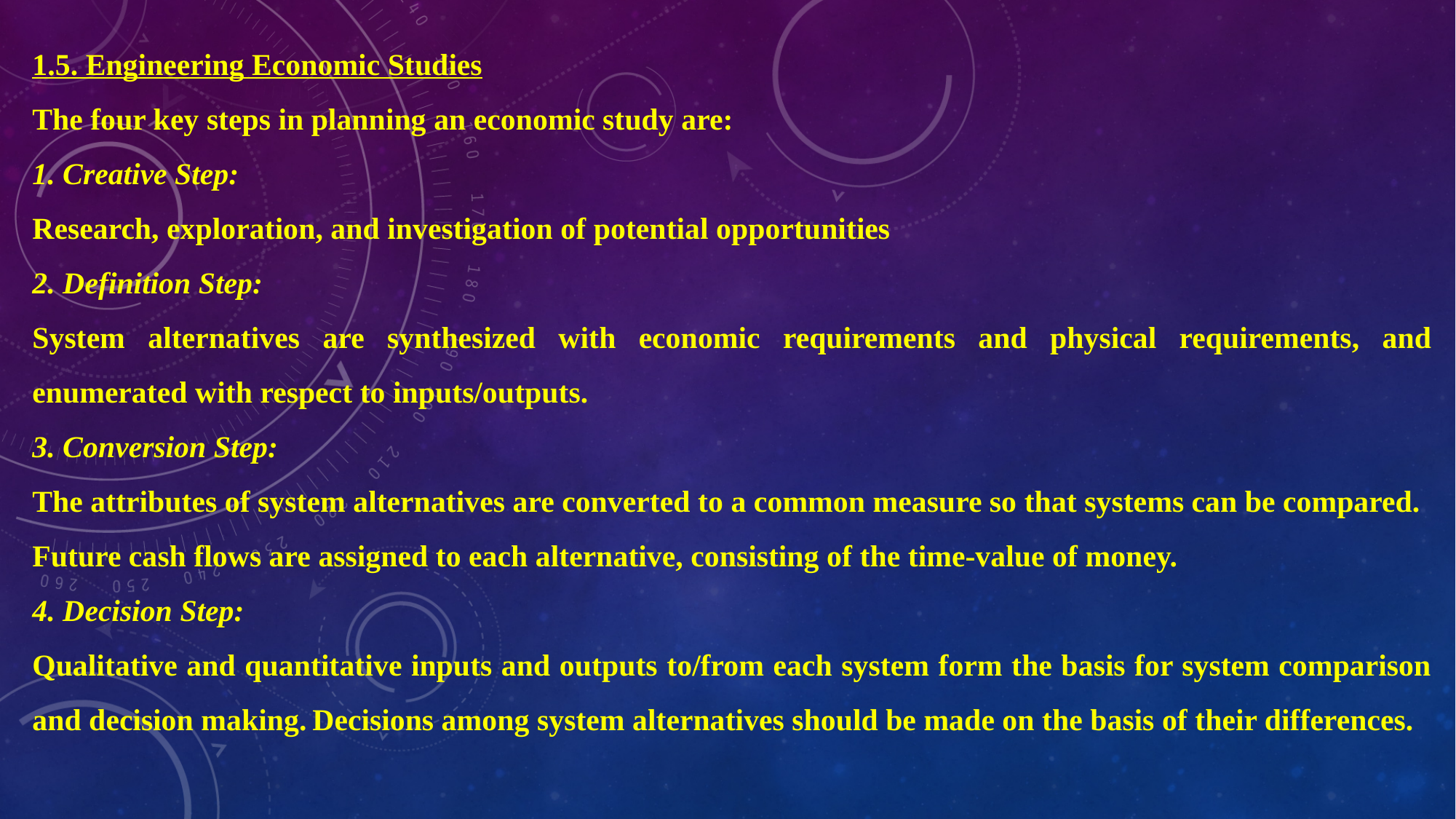

1.5. Engineering Economic Studies
The four key steps in planning an economic study are:
1. Creative Step:
Research, exploration, and investigation of potential opportunities
2. Definition Step:
System alternatives are synthesized with economic requirements and physical requirements, and enumerated with respect to inputs/outputs.
3. Conversion Step:
The attributes of system alternatives are converted to a common measure so that systems can be compared.
Future cash flows are assigned to each alternative, consisting of the time-value of money.
4. Decision Step:
Qualitative and quantitative inputs and outputs to/from each system form the basis for system comparison and decision making. Decisions among system alternatives should be made on the basis of their differences.